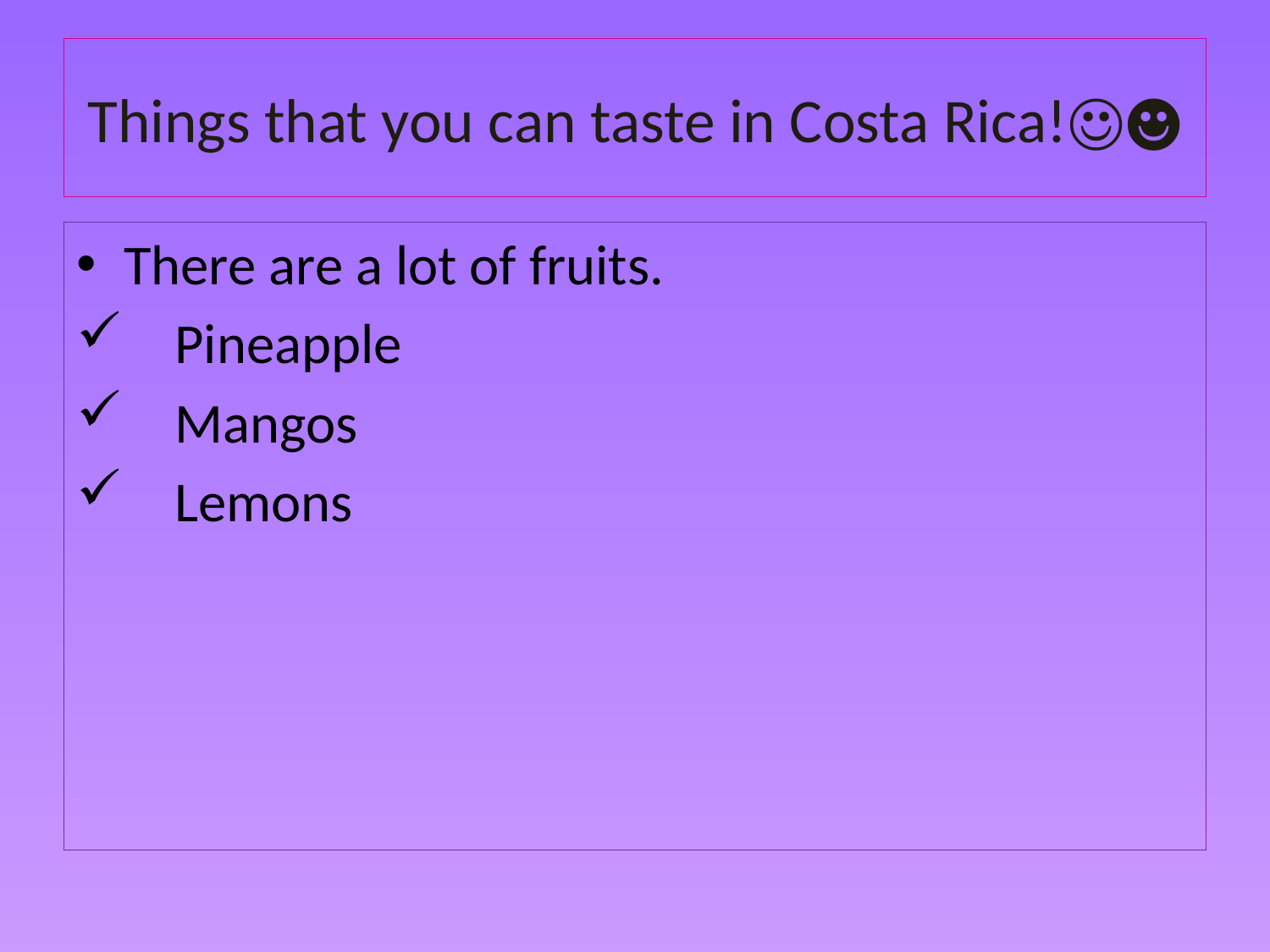

# Things that you can taste in Costa Rica!☺☻
There are a lot of fruits.
    Pineapple
    Mangos
    Lemons